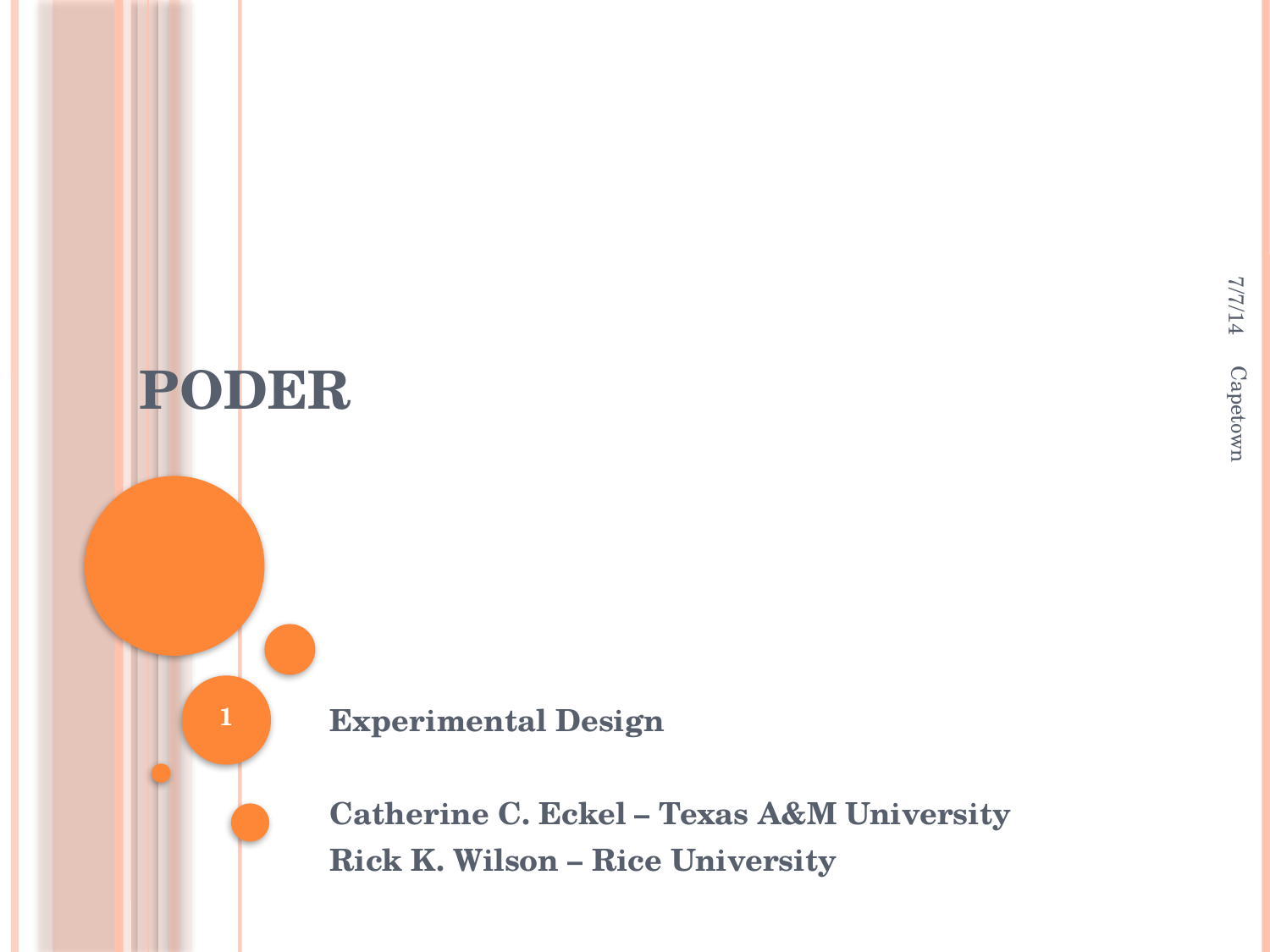

7/7/14
# PODER
Capetown
1
Experimental Design

Catherine C. Eckel – Texas A&M University
Rick K. Wilson – Rice University